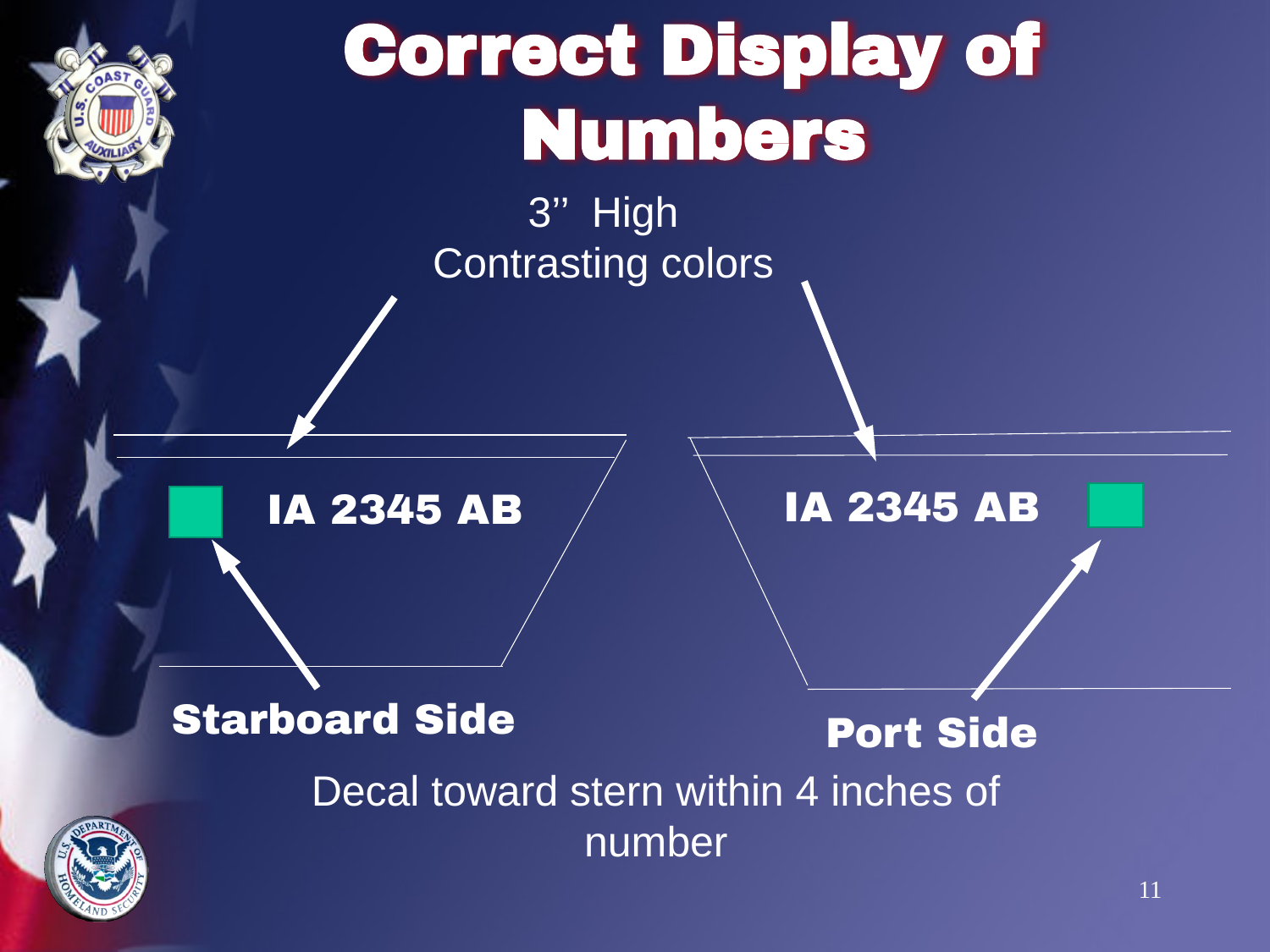

Correct Display of Numbers
3’’  High
Contrasting colors
IA 2345 AB
IA 2345 AB

Starboard Side
Port Side
Decal toward stern within 4 inches of number
11